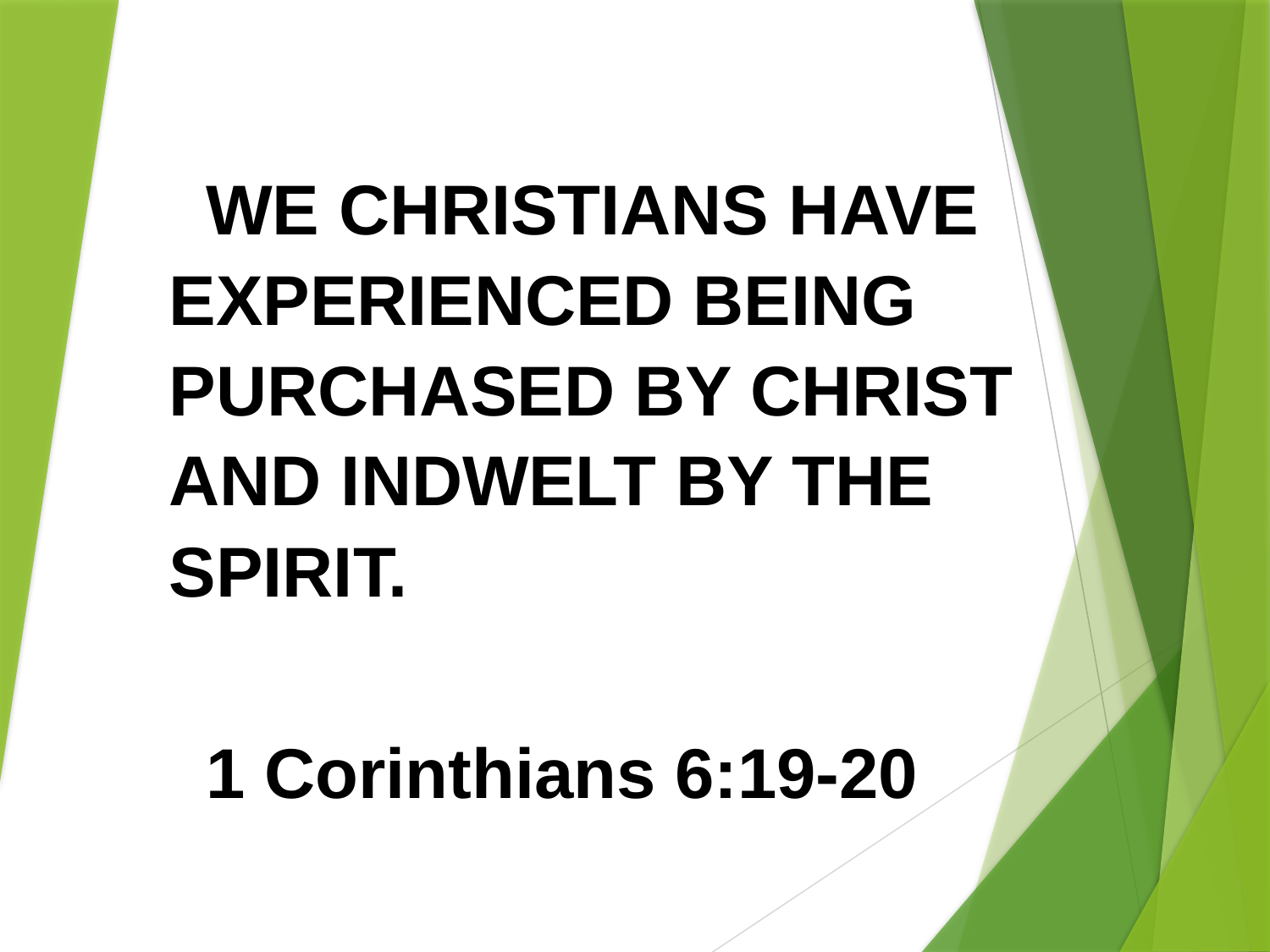

WE CHRISTIANS HAVE EXPERIENCED BEING PURCHASED BY CHRIST AND INDWELT BY THE SPIRIT.

1 Corinthians 6:19-20